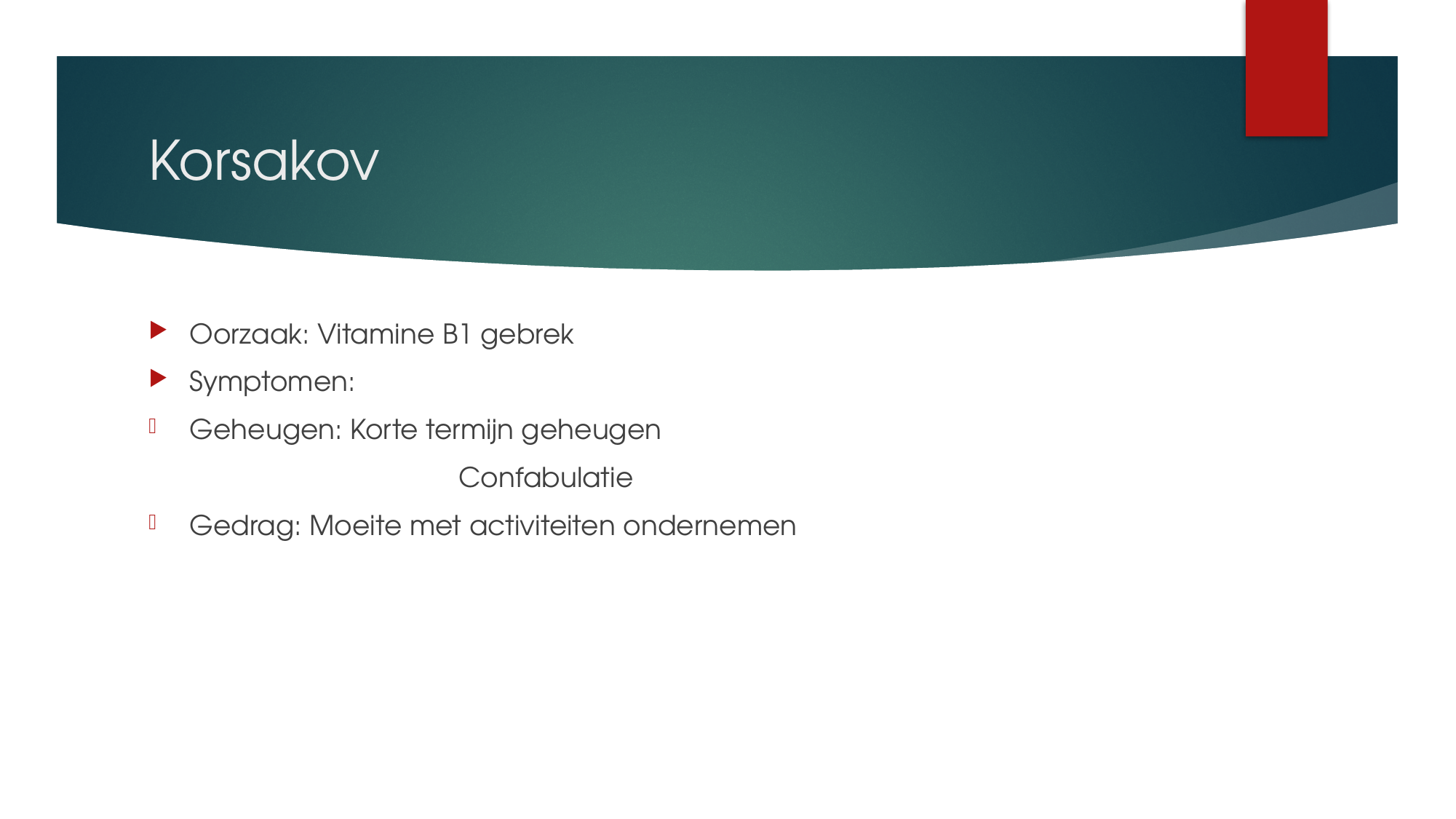

# Korsakov
Oorzaak: Vitamine B1 gebrek
Symptomen:
Geheugen: Korte termijn geheugen
		            Confabulatie
Gedrag: Moeite met activiteiten ondernemen